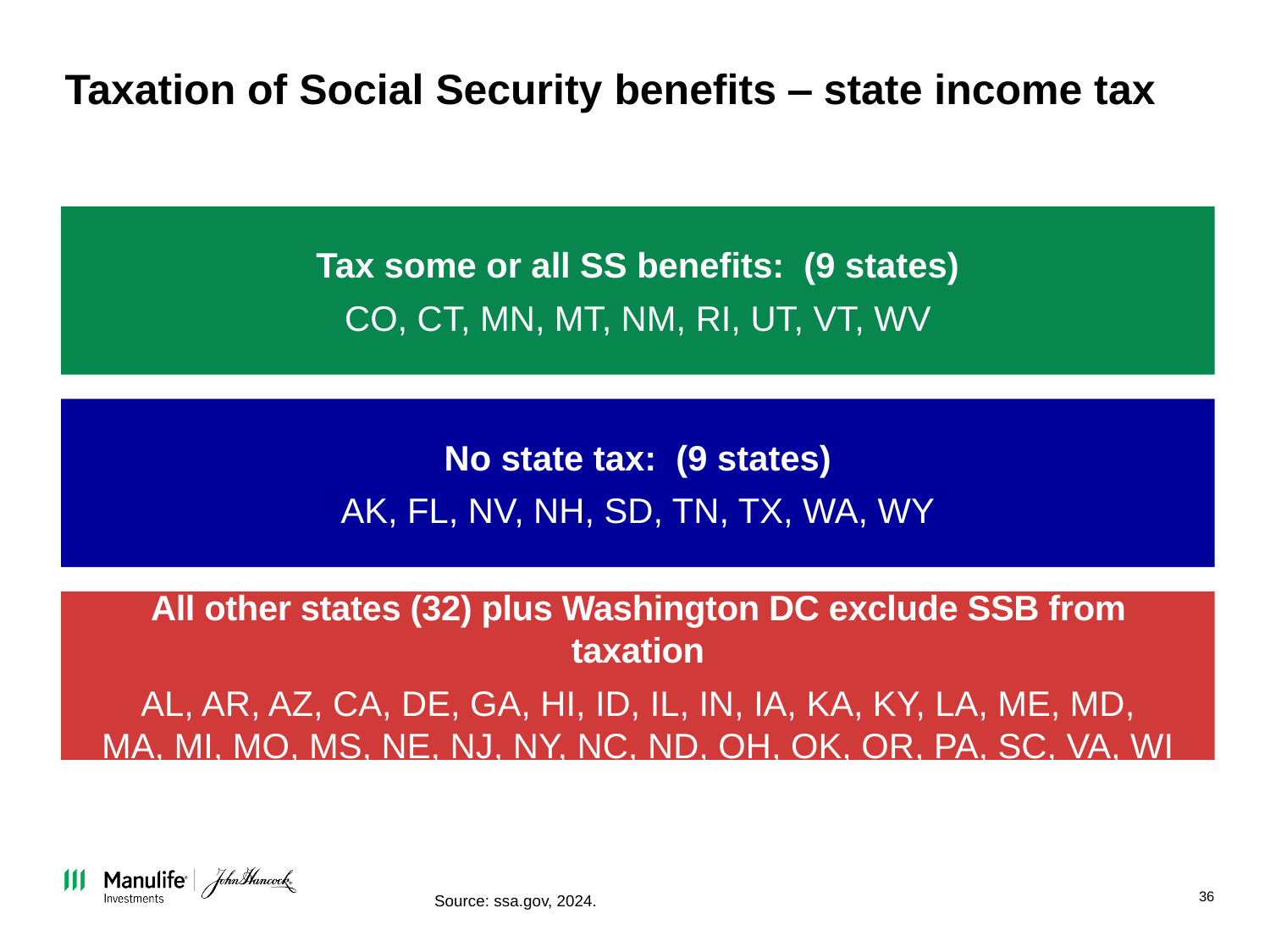

# Taxation of Social Security benefits ‒ state income tax
Tax some or all SS benefits:  (9 states)
CO, CT, MN, MT, NM, RI, UT, VT, WV
No state tax:  (9 states)
AK, FL, NV, NH, SD, TN, TX, WA, WY
All other states (32) plus Washington DC exclude SSB from taxation
AL, AR, AZ, CA, DE, GA, HI, ID, IL, IN, IA, KA, KY, LA, ME, MD,
MA, MI, MO, MS, NE, NJ, NY, NC, ND, OH, OK, OR, PA, SC, VA, WI
36
Source: ssa.gov, 2024.